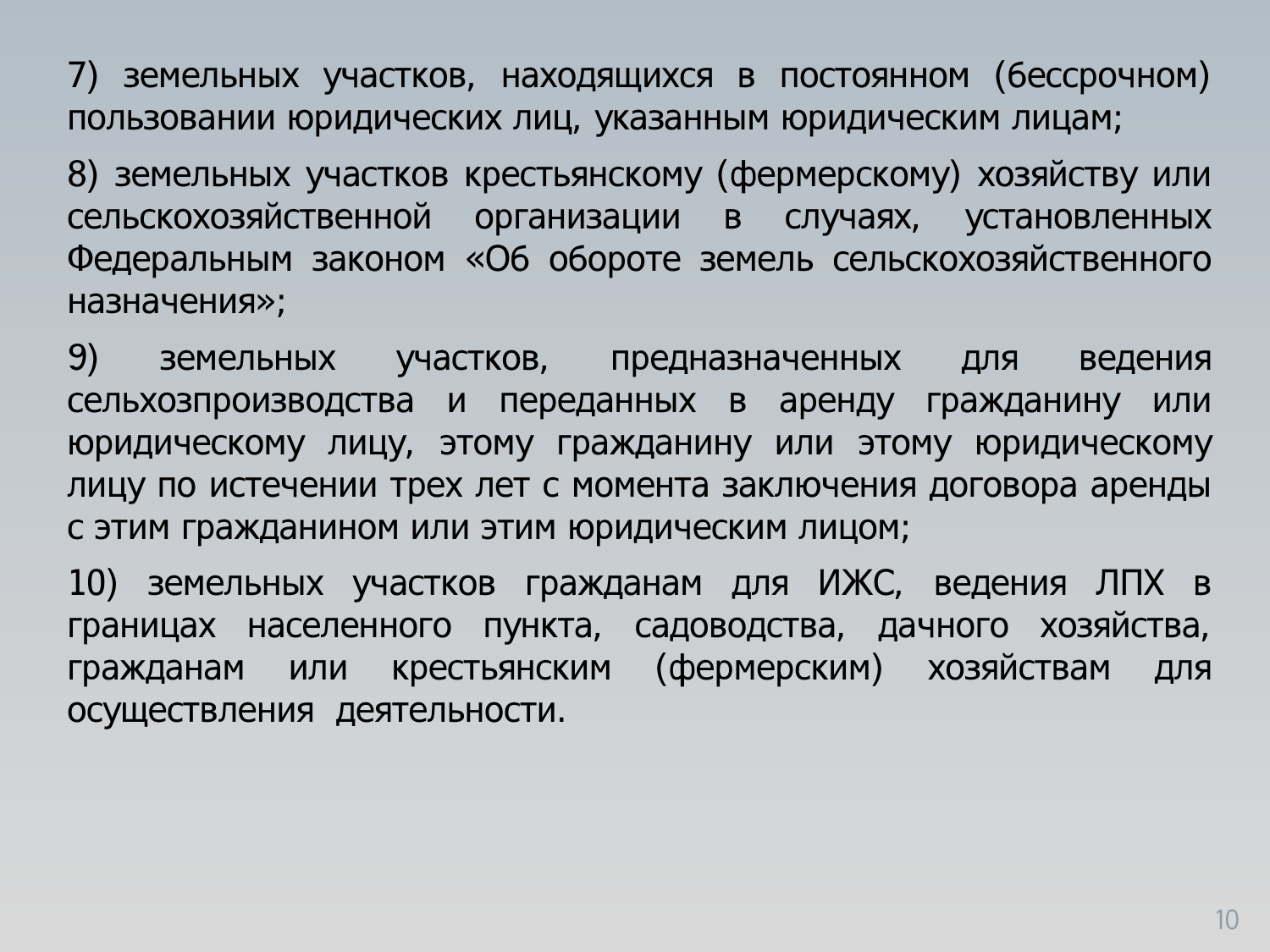

7) земельных участков, находящихся в постоянном (бессрочном) пользовании юридических лиц, указанным юридическим лицам;
8) земельных участков крестьянскому (фермерскому) хозяйству или сельскохозяйственной организации в случаях, установленных Федеральным законом «Об обороте земель сельскохозяйственного назначения»;
9) земельных участков, предназначенных для ведения сельхозпроизводства и переданных в аренду гражданину или юридическому лицу, этому гражданину или этому юридическому лицу по истечении трех лет с момента заключения договора аренды с этим гражданином или этим юридическим лицом;
10) земельных участков гражданам для ИЖС, ведения ЛПХ в границах населенного пункта, садоводства, дачного хозяйства, гражданам или крестьянским (фермерским) хозяйствам для осуществления  деятельности.

10